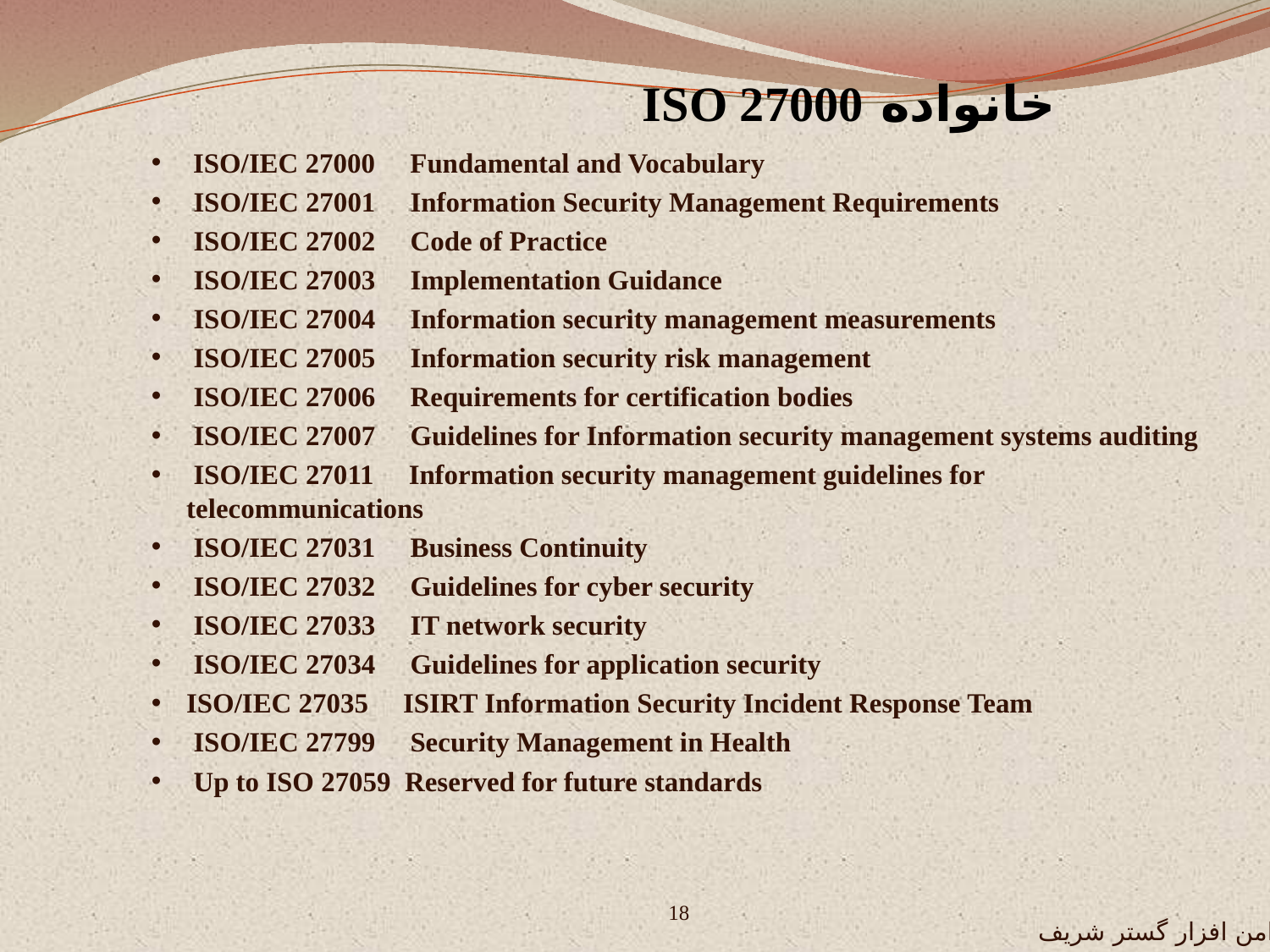

خانواده ISO 27000
 ISO/IEC 27000     Fundamental and Vocabulary
 ISO/IEC 27001     Information Security Management Requirements
 ISO/IEC 27002     Code of Practice
 ISO/IEC 27003     Implementation Guidance
 ISO/IEC 27004     Information security management measurements
 ISO/IEC 27005     Information security risk management
 ISO/IEC 27006     Requirements for certification bodies
 ISO/IEC 27007     Guidelines for Information security management systems auditing
 ISO/IEC 27011     Information security management guidelines for telecommunications
 ISO/IEC 27031     Business Continuity
 ISO/IEC 27032     Guidelines for cyber security
 ISO/IEC 27033     IT network security
 ISO/IEC 27034     Guidelines for application security
ISO/IEC 27035     ISIRT Information Security Incident Response Team
 ISO/IEC 27799     Security Management in Health
 Up to ISO 27059  Reserved for future standards